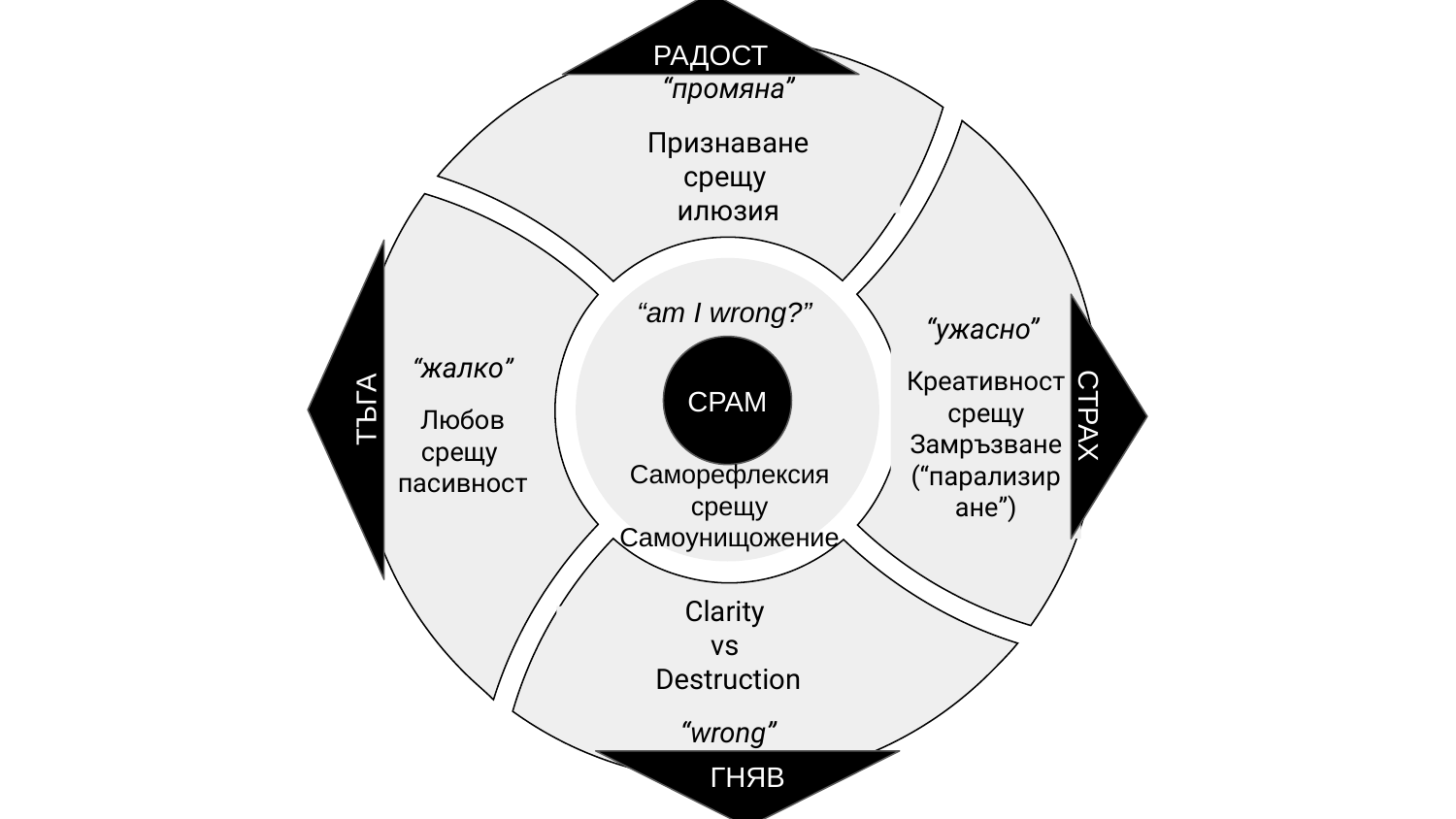

“промяна”
Признаване
срещу
илюзия
РАДОСТ

“ужасно”
Креативност
срещу
Замръзване (“парализиране”)

“жалко”
Любов
срещу
пасивност

“am I wrong?”
СРАМ
ТЪГА
СТРАХ

Clarity
vs
Destruction
“wrong”
Саморефлексия
срещу
Самоунищожение

ГНЯВ